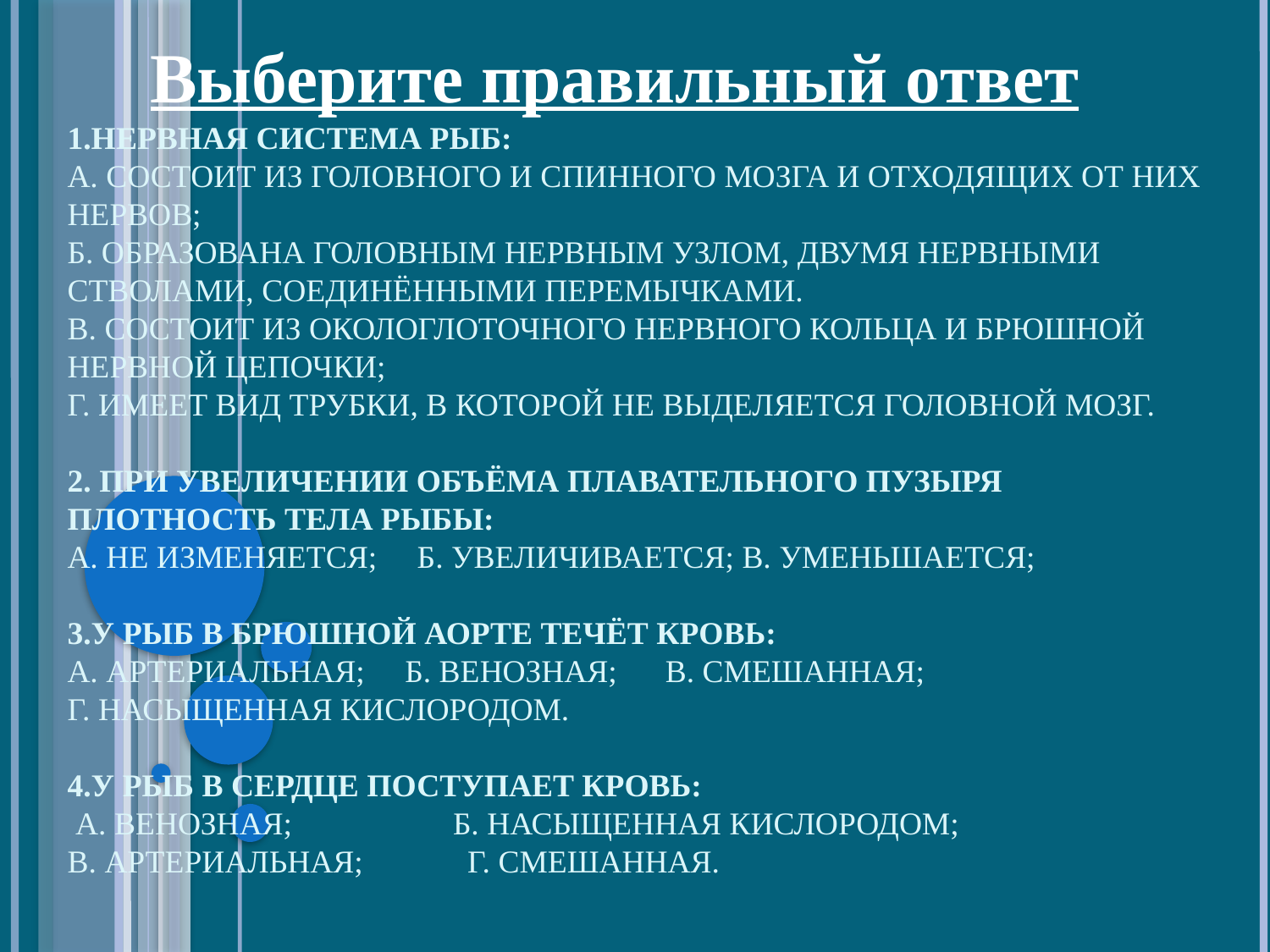

Выберите правильный ответ
# 1.Нервная система рыб: А. состоит из головного и спинного мозга и отходящих от них нервов; Б. образована головным нервным узлом, двумя нервными стволами, соединёнными перемычками. В. состоит из окологлоточного нервного кольца и брюшной нервной цепочки; Г. имеет вид трубки, в которой не выделяется головной мозг. 2. При увеличении объёма плавательного пузыря плотность тела рыбы: А. не изменяется;     Б. увеличивается; В. уменьшается; 3.У рыб в брюшной аорте течёт кровь: А. артериальная;     Б. венозная;      В. смешанная; Г. насыщенная кислородом. 4.У рыб в сердце поступает кровь: А. венозная;                    Б. насыщенная кислородом; В. артериальная;             Г. смешанная.